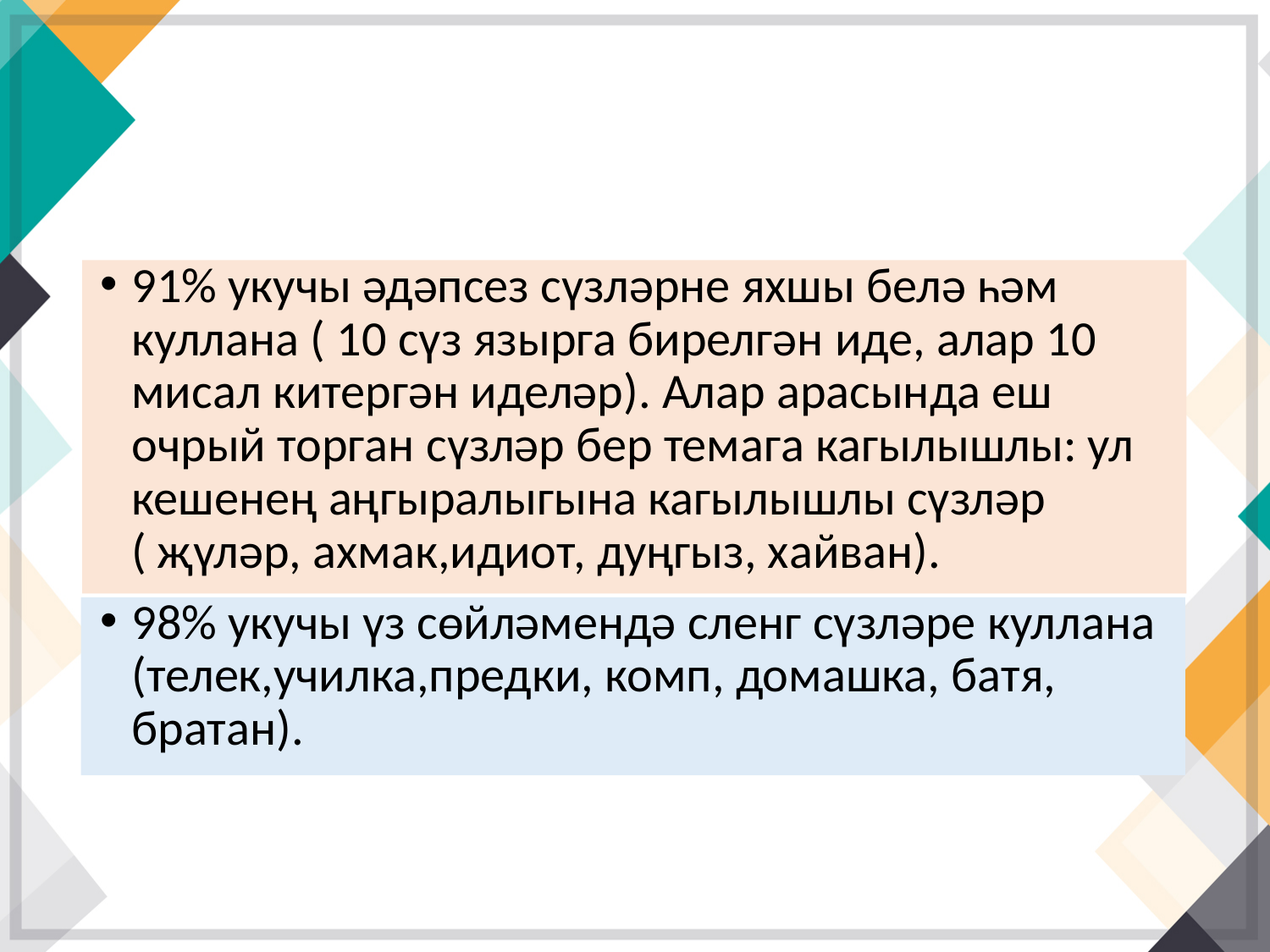

#
91% укучы әдәпсез сүзләрне яхшы белә һәм  куллана ( 10 сүз язырга бирелгән иде, алар 10 мисал китергән иделәр). Алар арасында еш очрый торган сүзләр бер темага кагылышлы: ул кешенең аңгыралыгына кагылышлы сүзләр ( җүләр, ахмак,идиот, дуңгыз, хайван).
98% укучы үз сөйләмендә сленг сүзләре куллана (телек,училка,предки, комп, домашка, батя, братан).